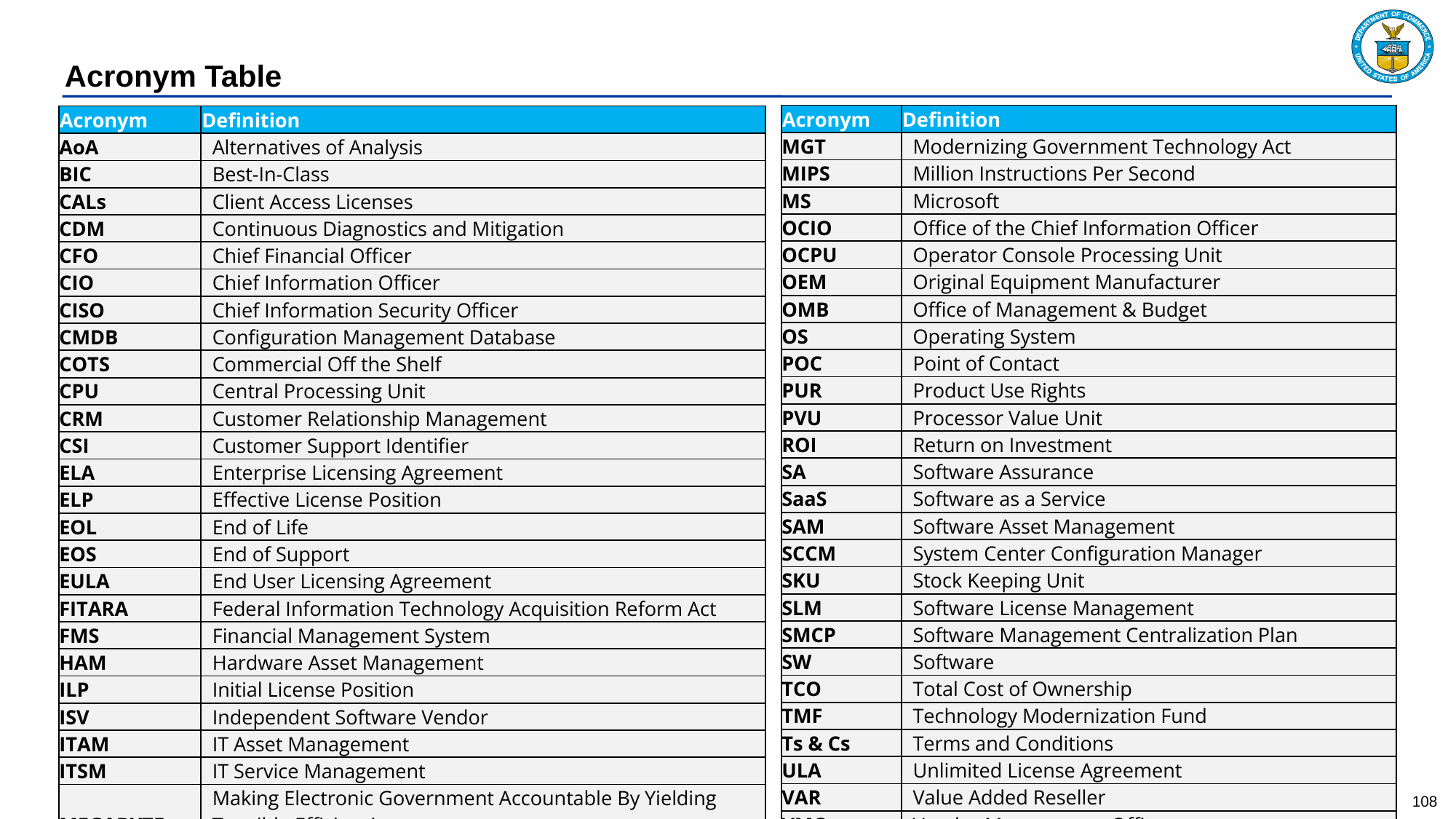

# Acronym Table
| Acronym | Definition |
| --- | --- |
| MGT | Modernizing Government Technology Act |
| MIPS | Million Instructions Per Second |
| MS | Microsoft |
| OCIO | Office of the Chief Information Officer |
| OCPU | Operator Console Processing Unit |
| OEM | Original Equipment Manufacturer |
| OMB | Office of Management & Budget |
| OS | Operating System |
| POC | Point of Contact |
| PUR | Product Use Rights |
| PVU | Processor Value Unit |
| ROI | Return on Investment |
| SA | Software Assurance |
| SaaS | Software as a Service |
| SAM | Software Asset Management |
| SCCM | System Center Configuration Manager |
| SKU | Stock Keeping Unit |
| SLM | Software License Management |
| SMCP | Software Management Centralization Plan |
| SW | Software |
| TCO | Total Cost of Ownership |
| TMF | Technology Modernization Fund |
| Ts & Cs | Terms and Conditions |
| ULA | Unlimited License Agreement |
| VAR | Value Added Reseller |
| VMO | Vendor Management Office |
| Acronym | Definition |
| --- | --- |
| AoA | Alternatives of Analysis |
| BIC | Best-In-Class |
| CALs | Client Access Licenses |
| CDM | Continuous Diagnostics and Mitigation |
| CFO | Chief Financial Officer |
| CIO | Chief Information Officer |
| CISO | Chief Information Security Officer |
| CMDB | Configuration Management Database |
| COTS | Commercial Off the Shelf |
| CPU | Central Processing Unit |
| CRM | Customer Relationship Management |
| CSI | Customer Support Identifier |
| ELA | Enterprise Licensing Agreement |
| ELP | Effective License Position |
| EOL | End of Life |
| EOS | End of Support |
| EULA | End User Licensing Agreement |
| FITARA | Federal Information Technology Acquisition Reform Act |
| FMS | Financial Management System |
| HAM | Hardware Asset Management |
| ILP | Initial License Position |
| ISV | Independent Software Vendor |
| ITAM | IT Asset Management |
| ITSM | IT Service Management |
| MEGABYTE | Making Electronic Government Accountable By Yielding Tangible Efficiencies |